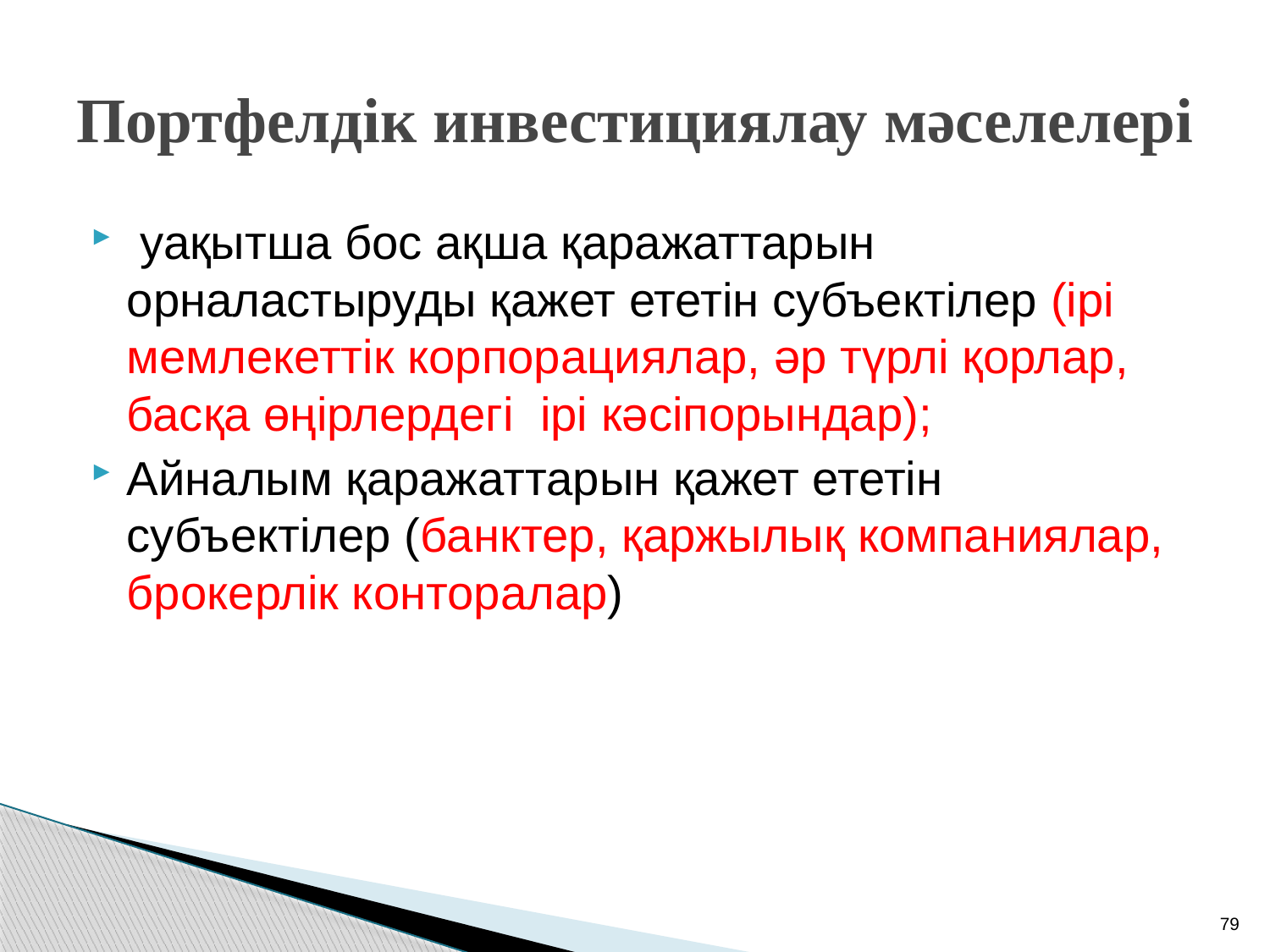

# Портфелдік инвестициялау мәселелері
 уақытша бос ақша қаражаттарын орналастыруды қажет ететін субъектілер (ірі мемлекеттік корпорациялар, әр түрлі қорлар, басқа өңірлердегі  ірі кәсіпорындар);
Айналым қаражаттарын қажет ететін субъектілер (банктер, қаржылық компаниялар, брокерлік конторалар)
79